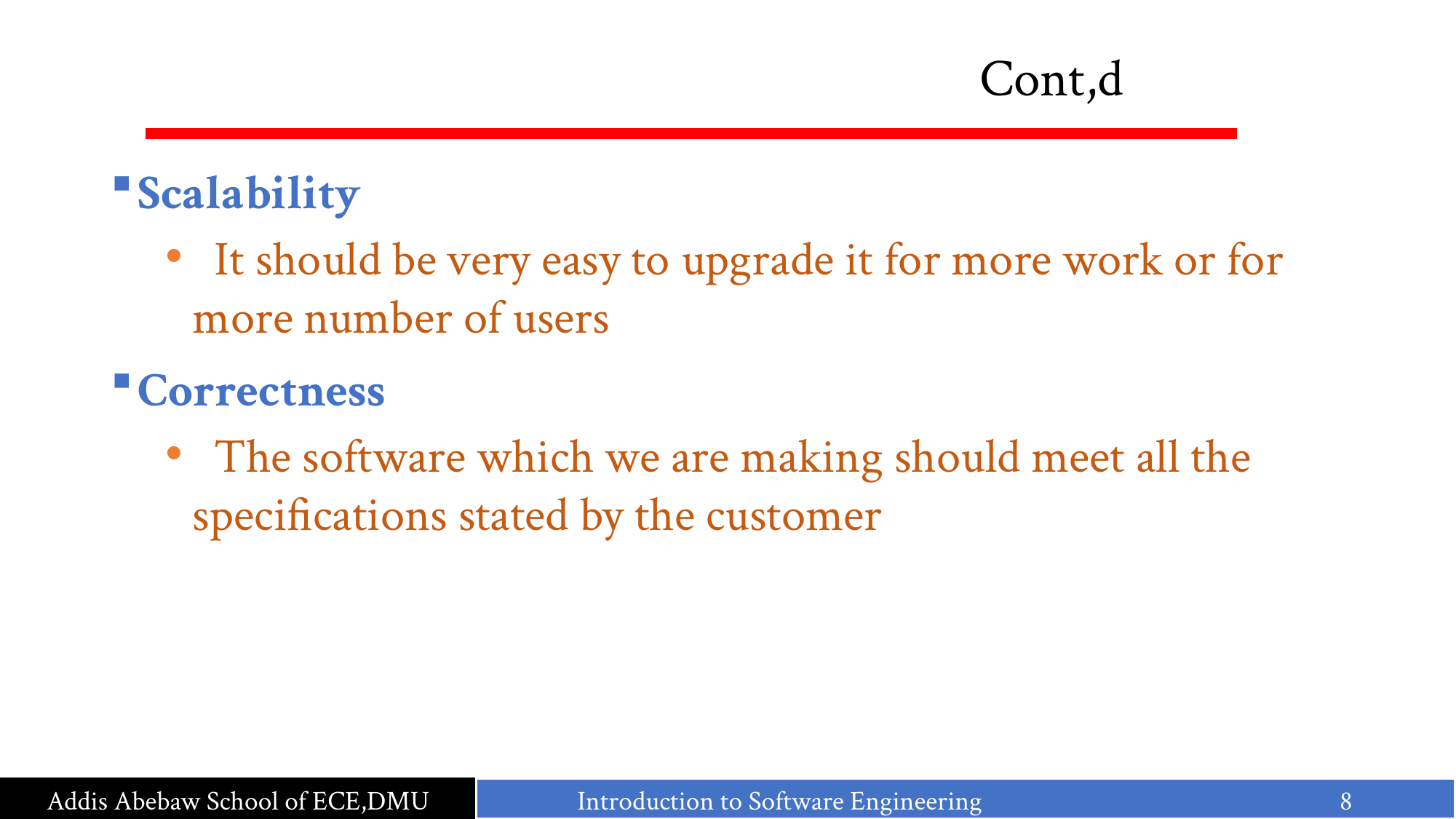

# Cont,d
Scalability
  It should be very easy to upgrade it for more work or for more number of users
Correctness
  The software which we are making should meet all the specifications stated by the customer

Addis Abebaw School of ECE,DMU
Introduction to Software Engineering                                                          8